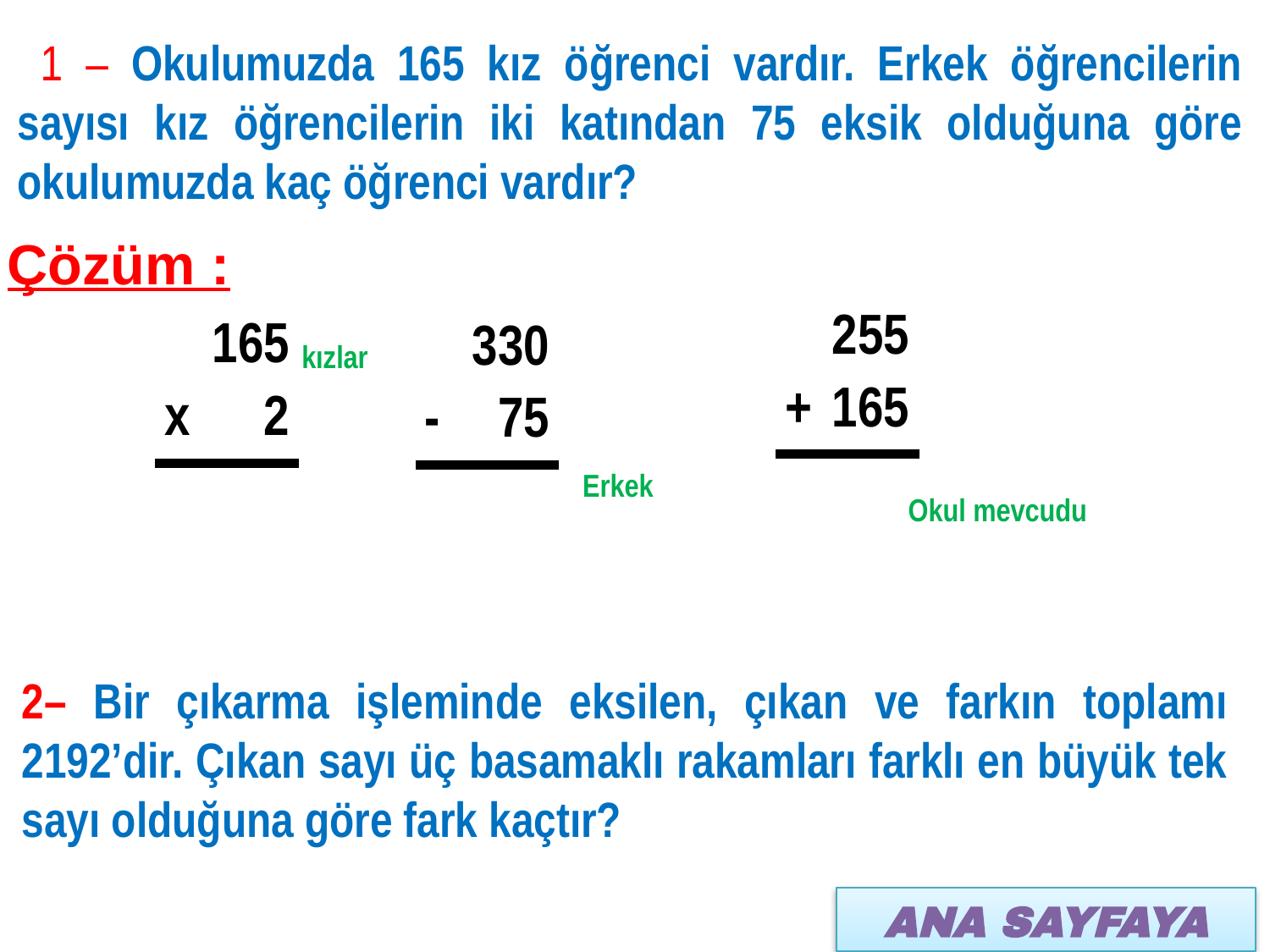

1 – Okulumuzda 165 kız öğrenci vardır. Erkek öğrencilerin sayısı kız öğrencilerin iki katından 75 eksik olduğuna göre okulumuzda kaç öğrenci vardır?
Çözüm :
|  | 255 |
| --- | --- |
| + | 165 |
|  | 165 |
| --- | --- |
| x | 2 |
|  | 330 |
| --- | --- |
| - | 75 |
kızlar
Okul mevcudu
Erkek
2– Bir çıkarma işleminde eksilen, çıkan ve farkın toplamı 2192’dir. Çıkan sayı üç basamaklı rakamları farklı en büyük tek sayı olduğuna göre fark kaçtır?
ANA SAYFAYA